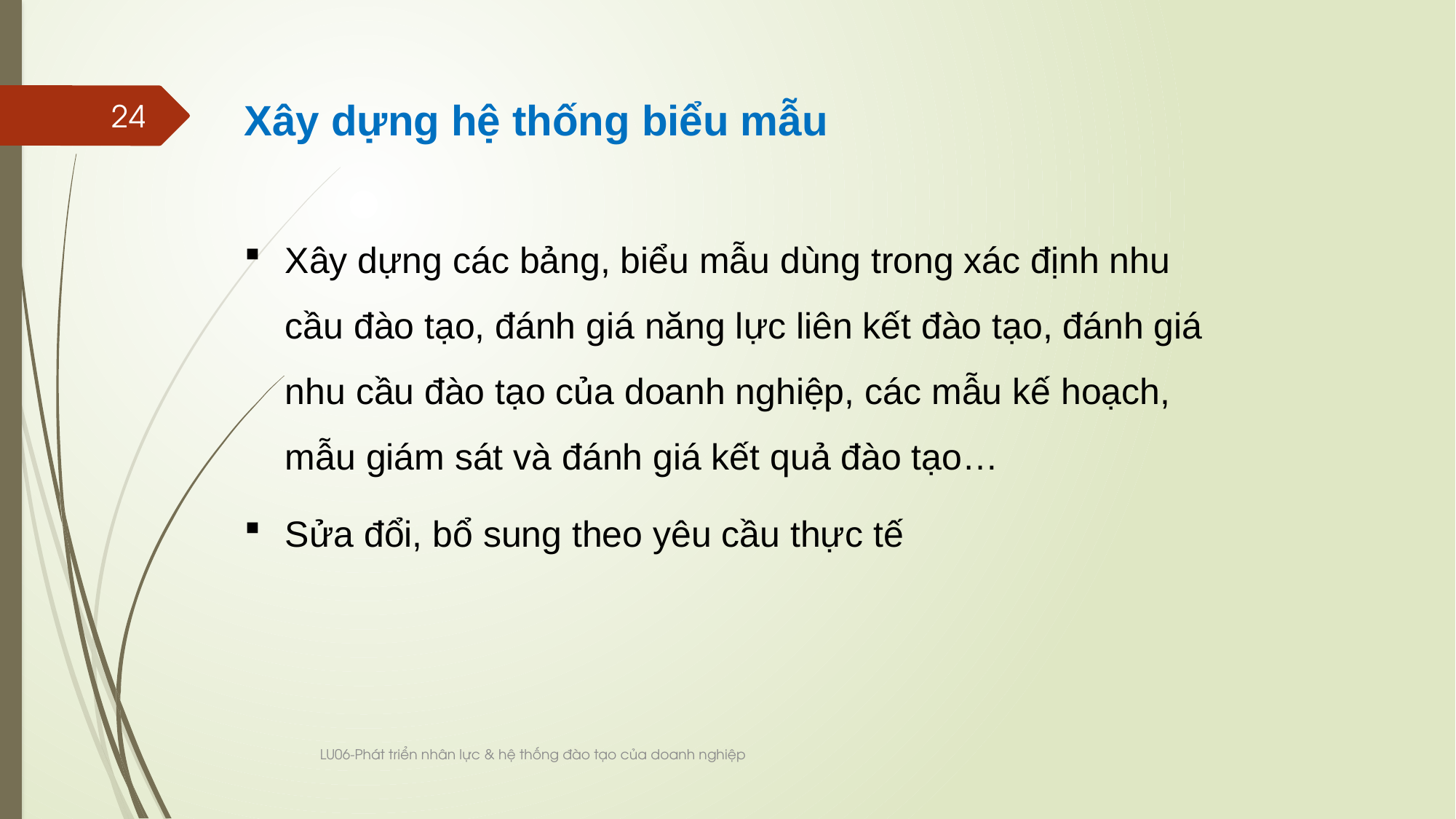

Xây dựng hệ thống biểu mẫu

Xây dựng các bảng, biểu mẫu dùng trong xác định nhu cầu đào tạo, đánh giá năng lực liên kết đào tạo, đánh giá nhu cầu đào tạo của doanh nghiệp, các mẫu kế hoạch, mẫu giám sát và đánh giá kết quả đào tạo…
Sửa đổi, bổ sung theo yêu cầu thực tế
24
LU06-Phát triển nhân lực & hệ thống đào tạo của doanh nghiệp